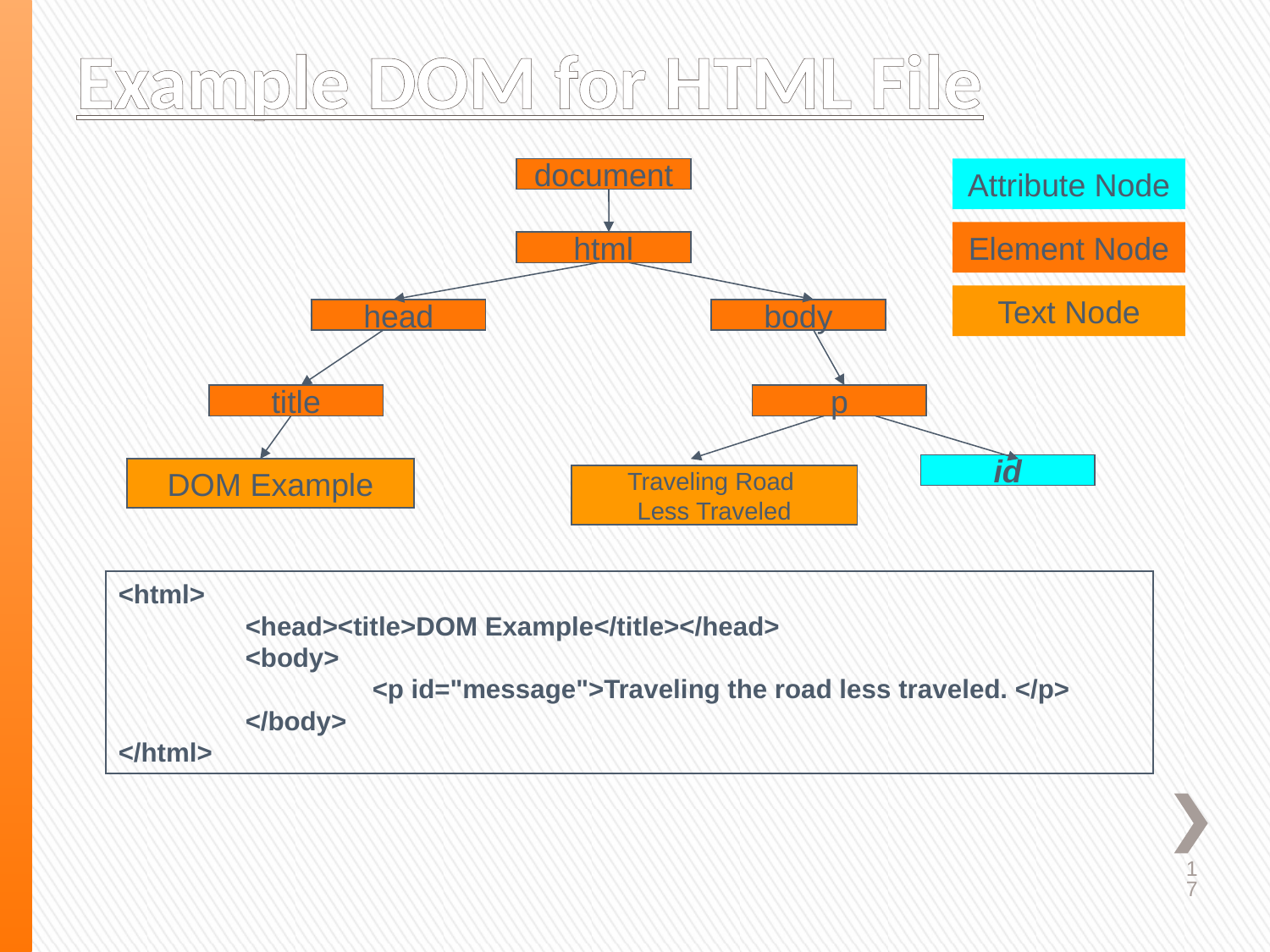

# Example DOM for HTML File
document
Attribute Node

Element Node
html

Text Node
head
body

title
p

id
DOM Example
Traveling Road
Less Traveled
<html>
	<head><title>DOM Example</title></head>
	<body>
                		<p id="message">Traveling the road less traveled. </p>
        	</body>
</html>
17